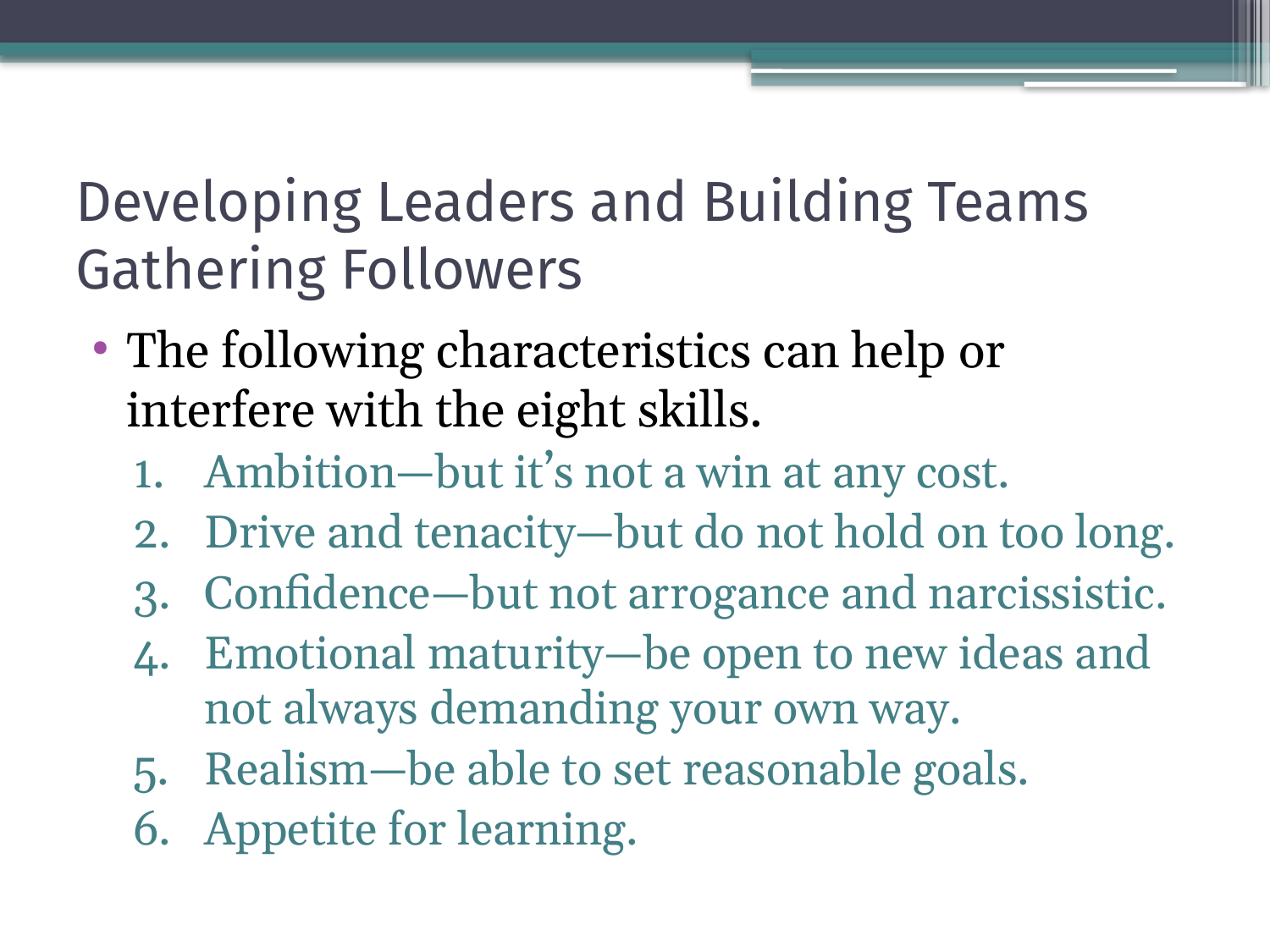

# Developing Leaders and Building Teams Gathering Followers
The following characteristics can help or interfere with the eight skills.
Ambition—but it’s not a win at any cost.
Drive and tenacity—but do not hold on too long.
Confidence—but not arrogance and narcissistic.
Emotional maturity—be open to new ideas and not always demanding your own way.
Realism—be able to set reasonable goals.
Appetite for learning.